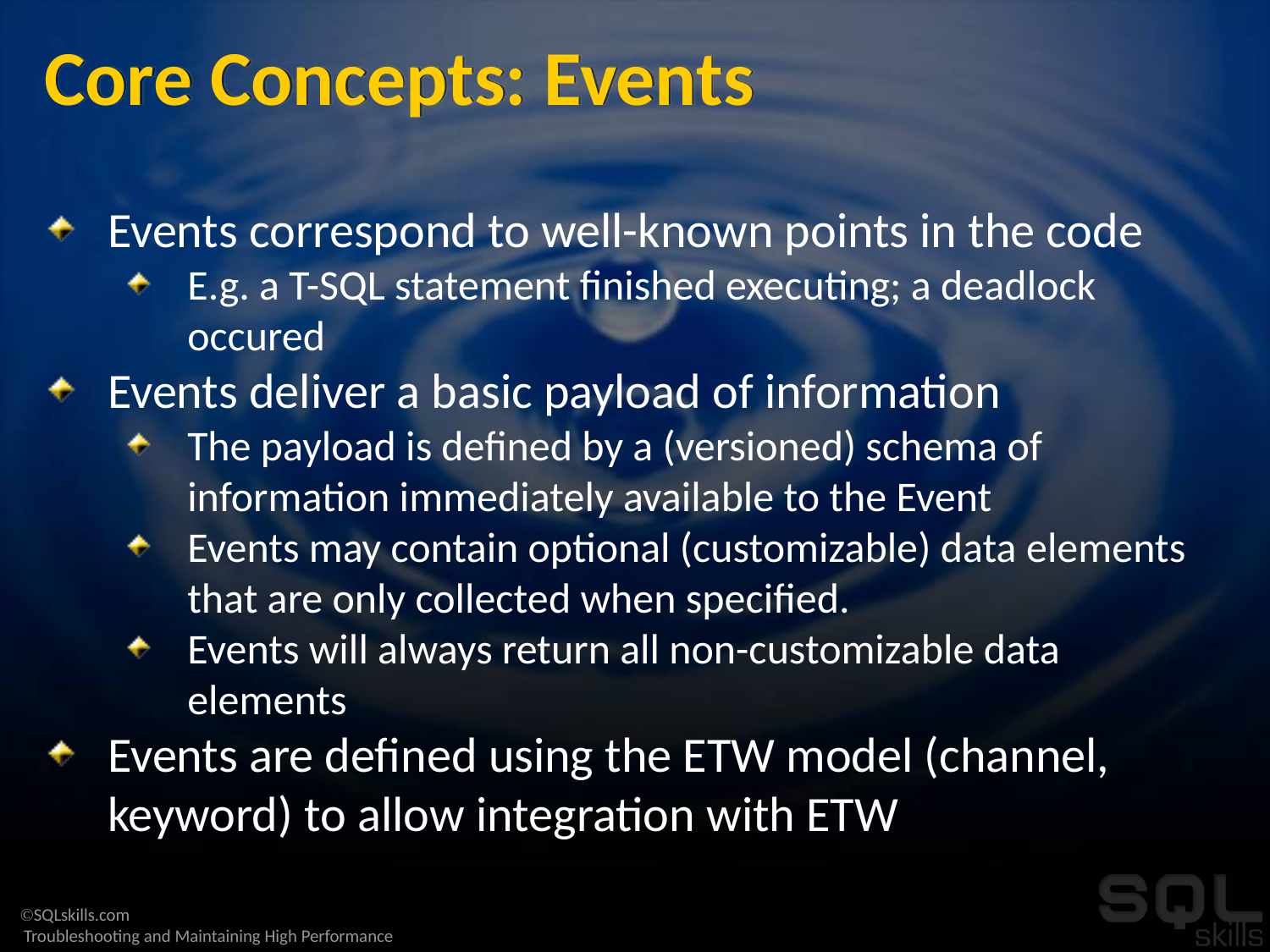

# Core Concepts: Events
Events correspond to well-known points in the code
E.g. a T-SQL statement finished executing; a deadlock occured
Events deliver a basic payload of information
The payload is defined by a (versioned) schema of information immediately available to the Event
Events may contain optional (customizable) data elements that are only collected when specified.
Events will always return all non-customizable data elements
Events are defined using the ETW model (channel, keyword) to allow integration with ETW